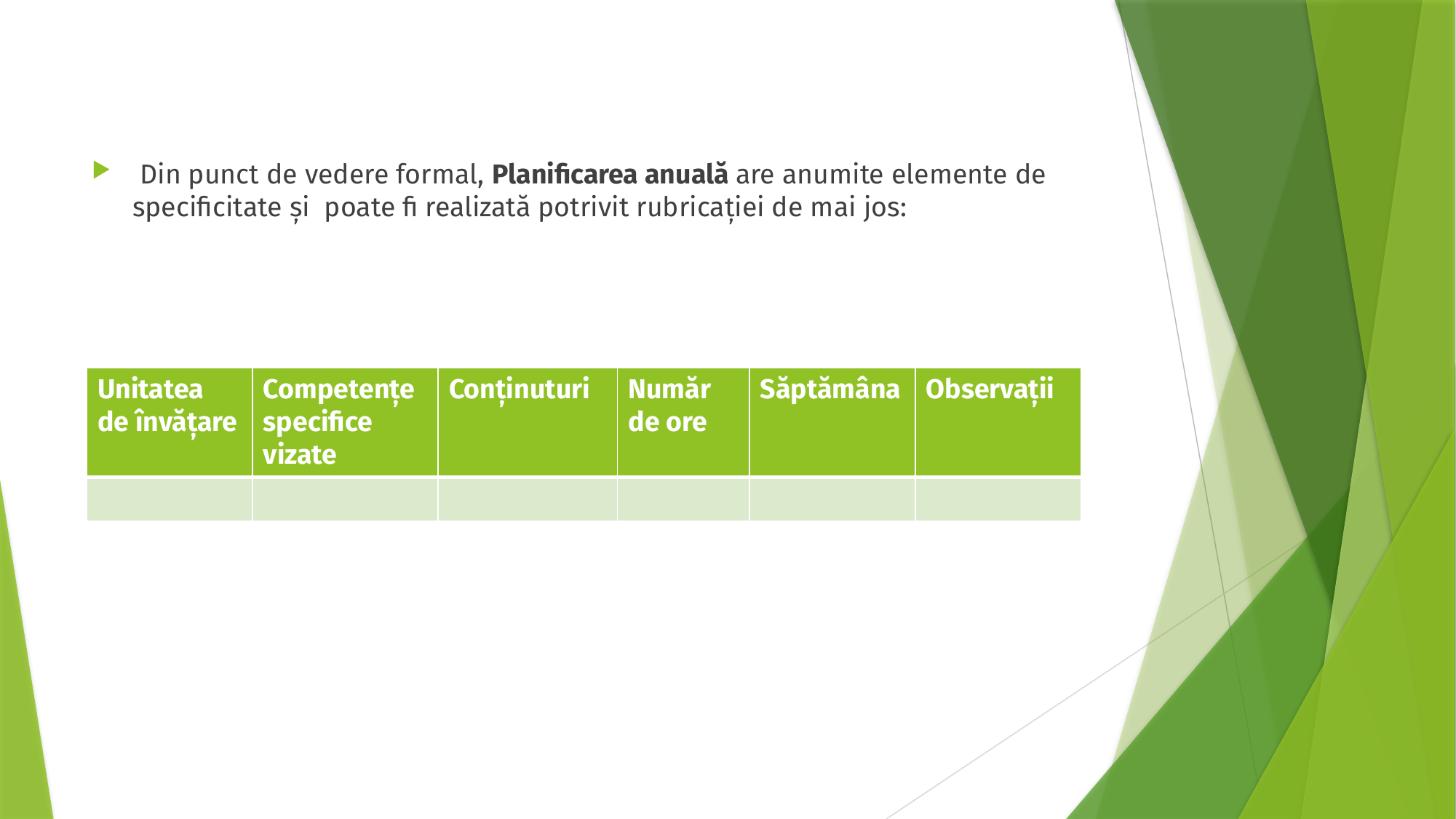

Din punct de vedere formal, Planificarea anuală are anumite elemente de specificitate și  poate fi realizată potrivit rubricaţiei de mai jos:

| Unitatea de învăţare | Competenţe specifice vizate | Conţinuturi | Număr de ore | Săptămâna | Observaţii |
| --- | --- | --- | --- | --- | --- |
|  |  |  |  |  |  |